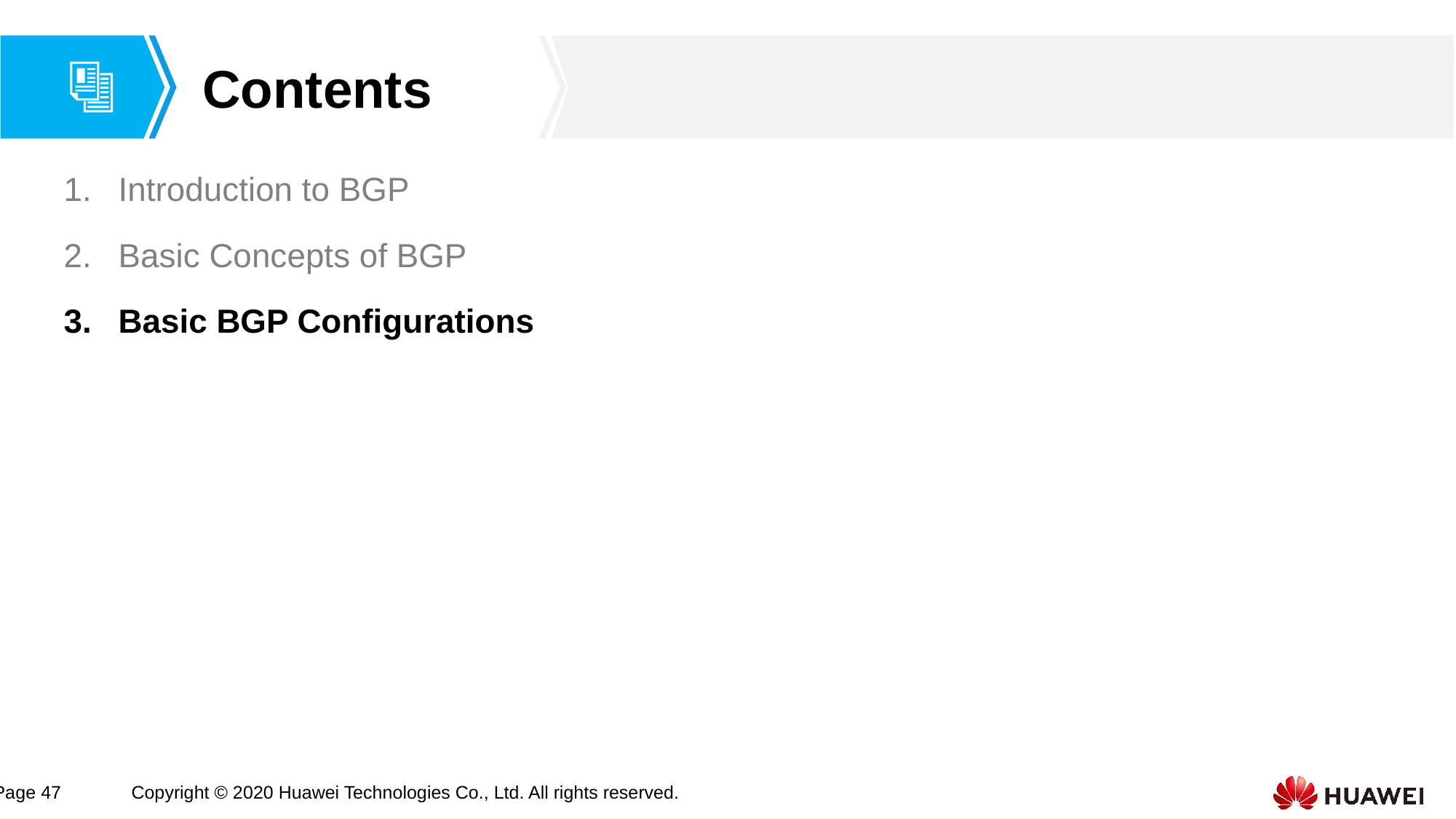

Introduction to BGP
Basic Concepts of BGP
Basic BGP Configurations